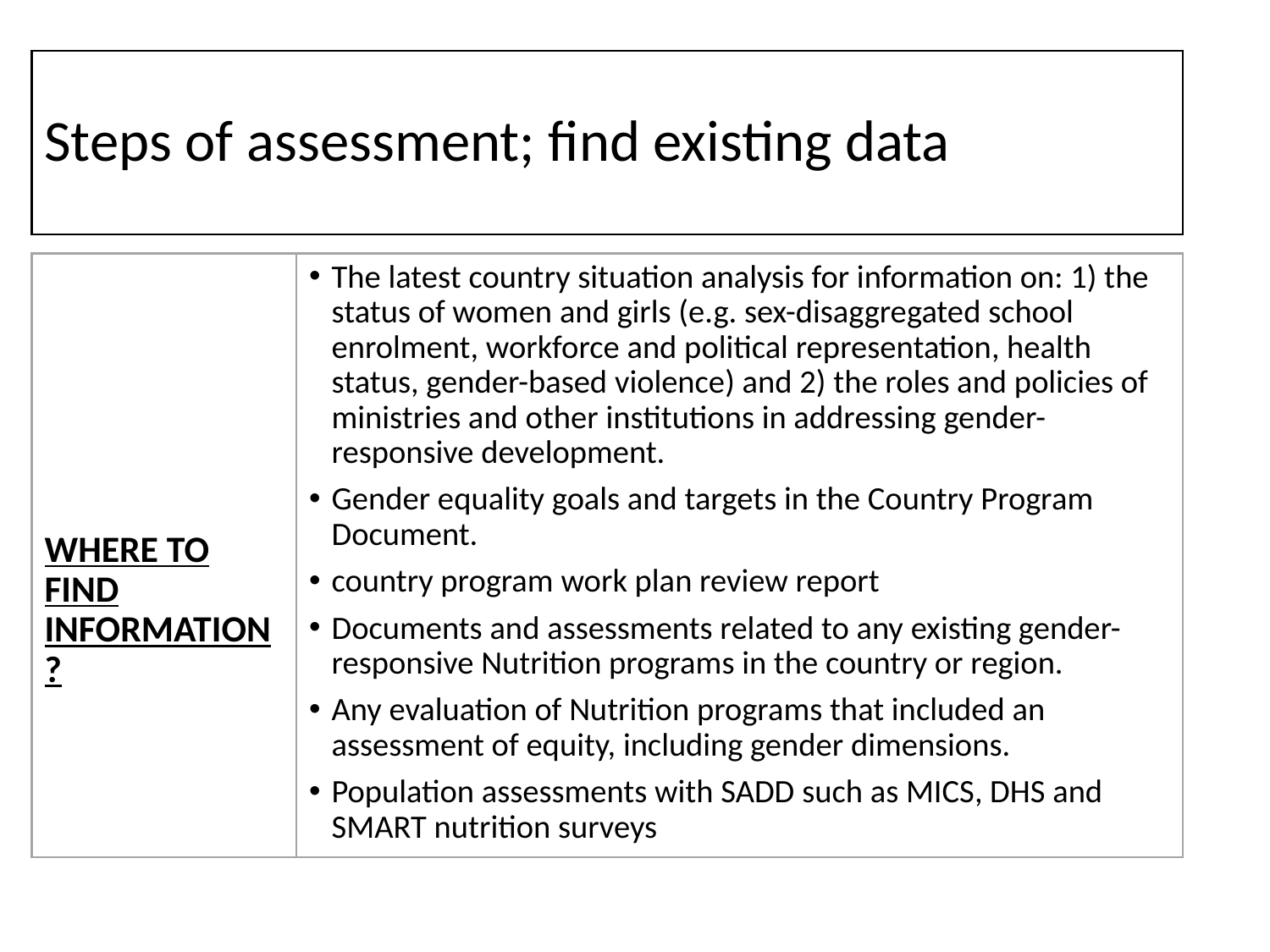

# Steps of assessment; find existing data

WHERE TO FIND INFORMATION?
The latest country situation analysis for information on: 1) the status of women and girls (e.g. sex-disaggregated school enrolment, workforce and political representation, health status, gender-based violence) and 2) the roles and policies of ministries and other institutions in addressing gender-responsive development.
Gender equality goals and targets in the Country Program Document.
country program work plan review report
Documents and assessments related to any existing gender-responsive Nutrition programs in the country or region.
Any evaluation of Nutrition programs that included an assessment of equity, including gender dimensions.
Population assessments with SADD such as MICS, DHS and SMART nutrition surveys